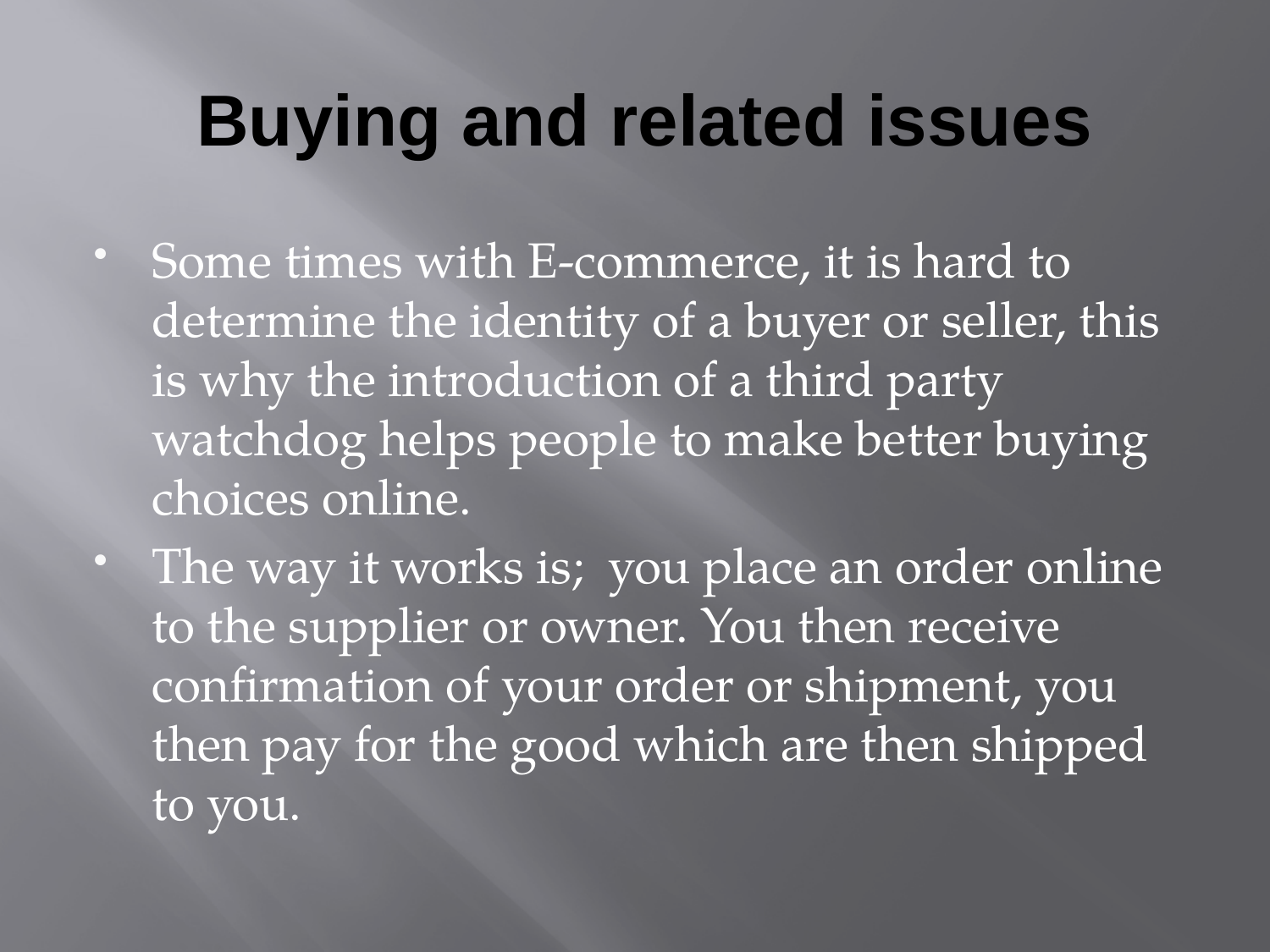

# Buying and related issues
Some times with E-commerce, it is hard to determine the identity of a buyer or seller, this is why the introduction of a third party watchdog helps people to make better buying choices online.
The way it works is;  you place an order online to the supplier or owner. You then receive confirmation of your order or shipment, you then pay for the good which are then shipped to you.